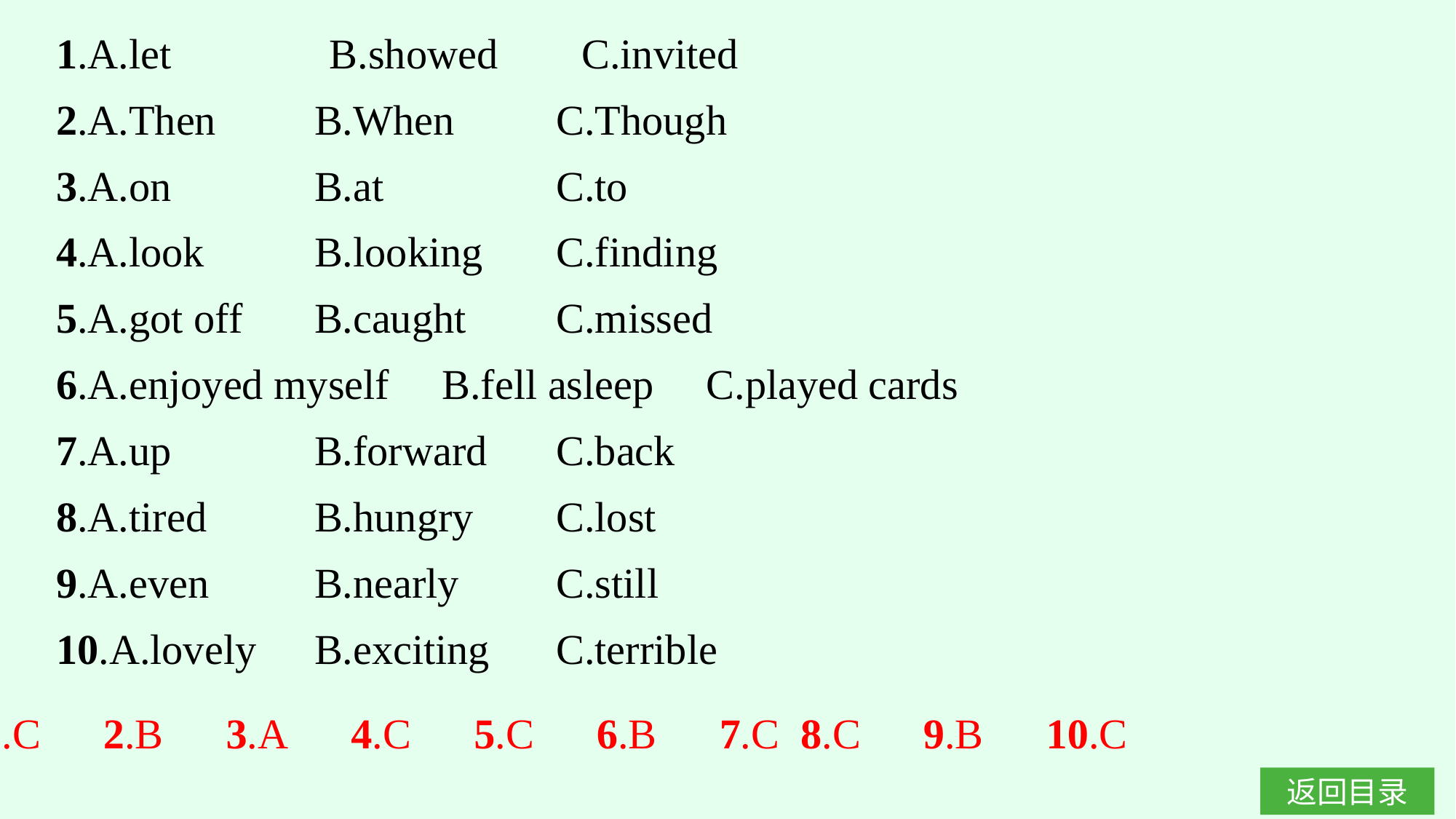

1.A.let　　 　B.showed　  C.invited
2.A.Then	B.When	C.Though
3.A.on		B.at		C.to
4.A.look	B.looking	C.finding
5.A.got off	B.caught	C.missed
6.A.enjoyed myself     B.fell asleep     C.played cards
7.A.up		B.forward	C.back
8.A.tired	B.hungry	C.lost
9.A.even	B.nearly	C.still
10.A.lovely	B.exciting	C.terrible
1.C　2.B　3.A　4.C　5.C　6.B　7.C  8.C　9.B　10.C